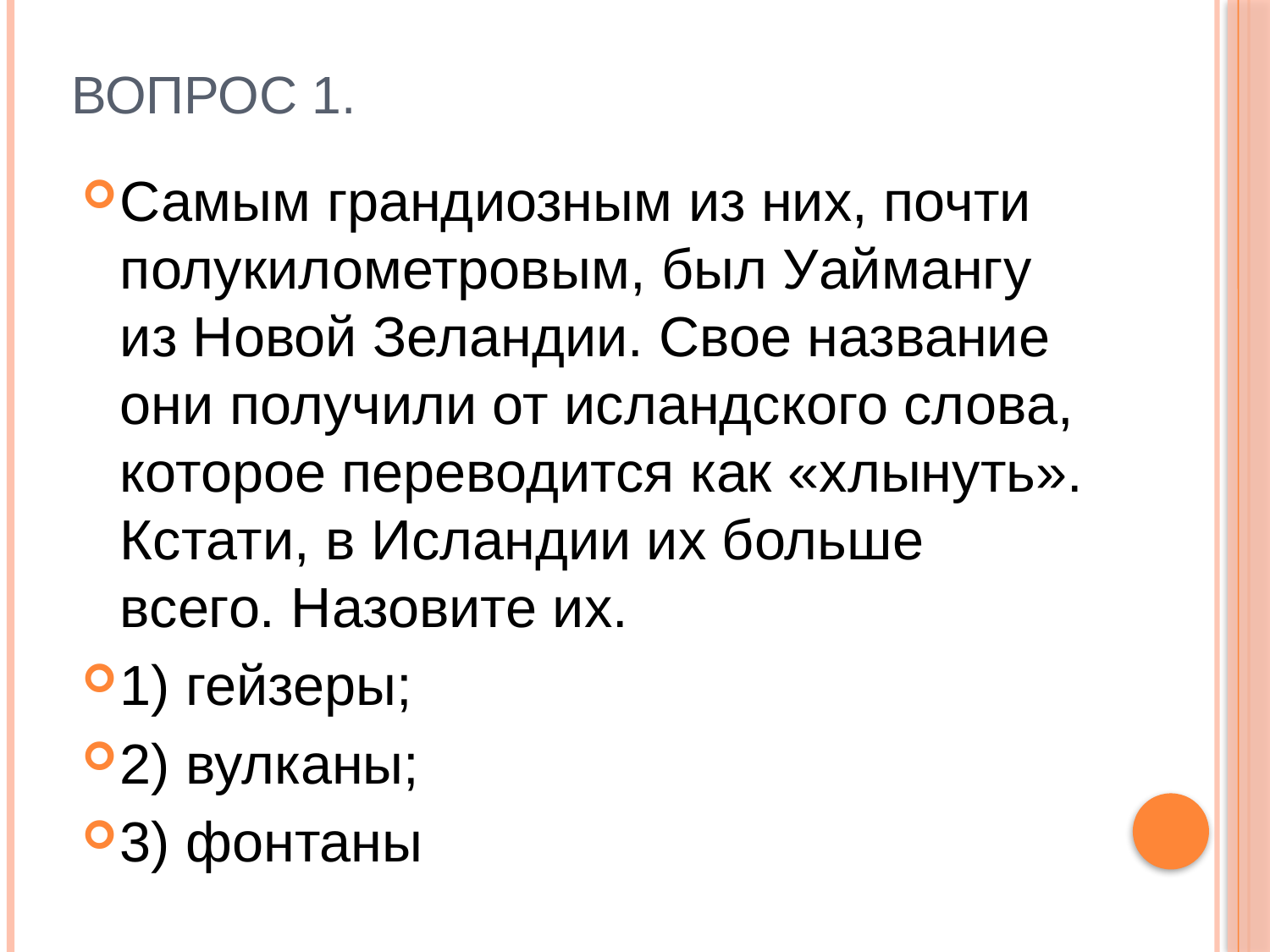

# Вопрос 1.
Самым грандиозным из них, почти полукилометровым, был Уаймангу из Новой Зеландии. Свое название они получили от исландского слова, которое переводится как «хлынуть». Кстати, в Исландии их больше всего. Назовите их.
1) гейзеры;
2) вулканы;
3) фонтаны